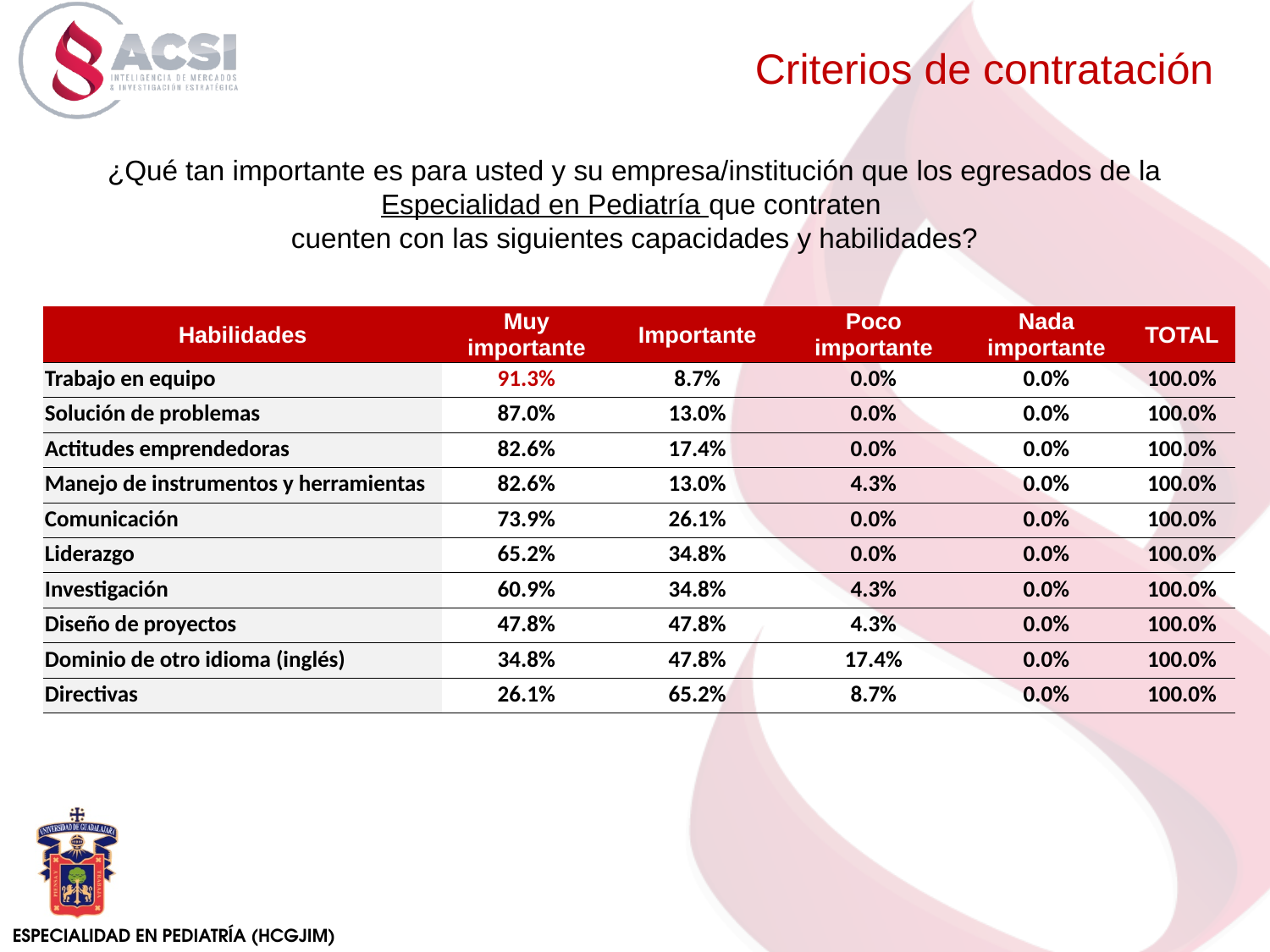

Criterios de contratación
¿Qué tan importante es para usted y su empresa/institución que los egresados de la Especialidad en Pediatría que contraten
cuenten con las siguientes capacidades y habilidades?
| Habilidades | Muy importante | Importante | Poco importante | Nada importante | TOTAL |
| --- | --- | --- | --- | --- | --- |
| Trabajo en equipo | 91.3% | 8.7% | 0.0% | 0.0% | 100.0% |
| Solución de problemas | 87.0% | 13.0% | 0.0% | 0.0% | 100.0% |
| Actitudes emprendedoras | 82.6% | 17.4% | 0.0% | 0.0% | 100.0% |
| Manejo de instrumentos y herramientas | 82.6% | 13.0% | 4.3% | 0.0% | 100.0% |
| Comunicación | 73.9% | 26.1% | 0.0% | 0.0% | 100.0% |
| Liderazgo | 65.2% | 34.8% | 0.0% | 0.0% | 100.0% |
| Investigación | 60.9% | 34.8% | 4.3% | 0.0% | 100.0% |
| Diseño de proyectos | 47.8% | 47.8% | 4.3% | 0.0% | 100.0% |
| Dominio de otro idioma (inglés) | 34.8% | 47.8% | 17.4% | 0.0% | 100.0% |
| Directivas | 26.1% | 65.2% | 8.7% | 0.0% | 100.0% |